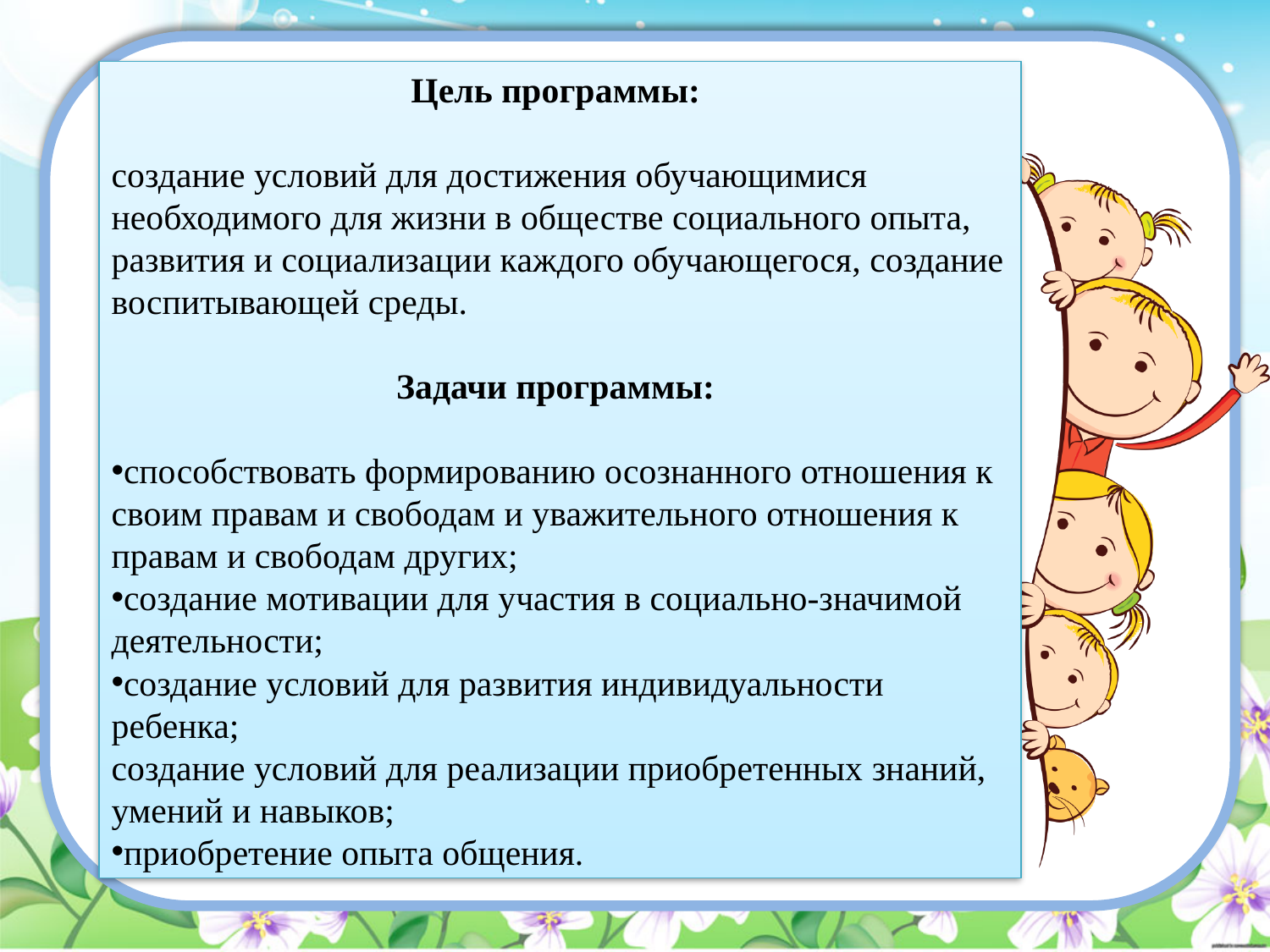

Цель программы:

создание условий для достижения обучающимися необходимого для жизни в обществе социального опыта, развития и социализации каждого обучающегося, создание воспитывающей среды.

Задачи программы:

способствовать формированию осознанного отношения к своим правам и свободам и уважительного отношения к правам и свободам других;
создание мотивации для участия в социально-значимой деятельности;
создание условий для развития индивидуальности ребенка;
создание условий для реализации приобретенных знаний, умений и навыков;
приобретение опыта общения.